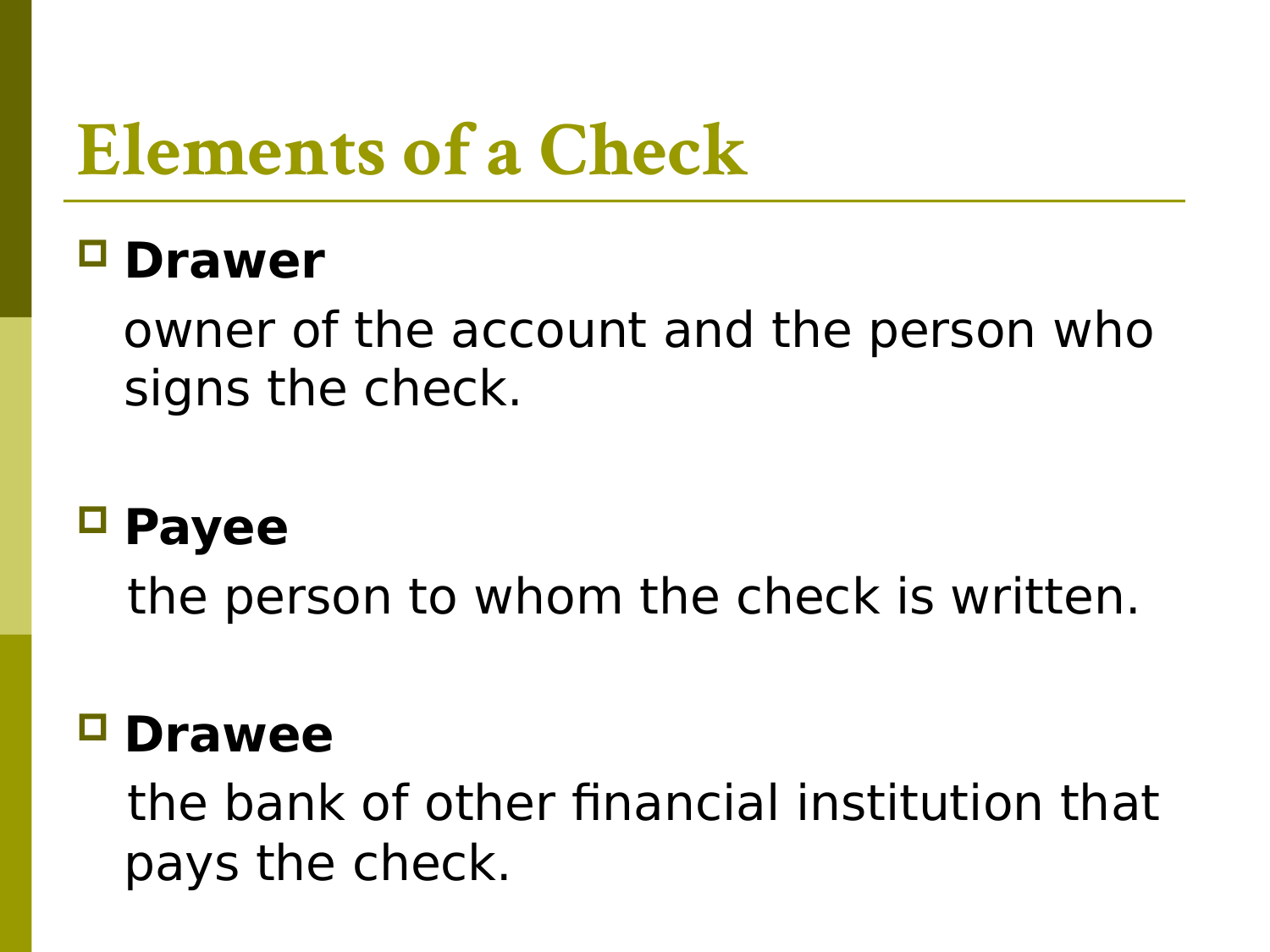

# Elements of a Check
Drawer
   owner of the account and the person who signs the check.

Payee
   the person to whom the check is written.

Drawee
   the bank of other financial institution that pays the check.